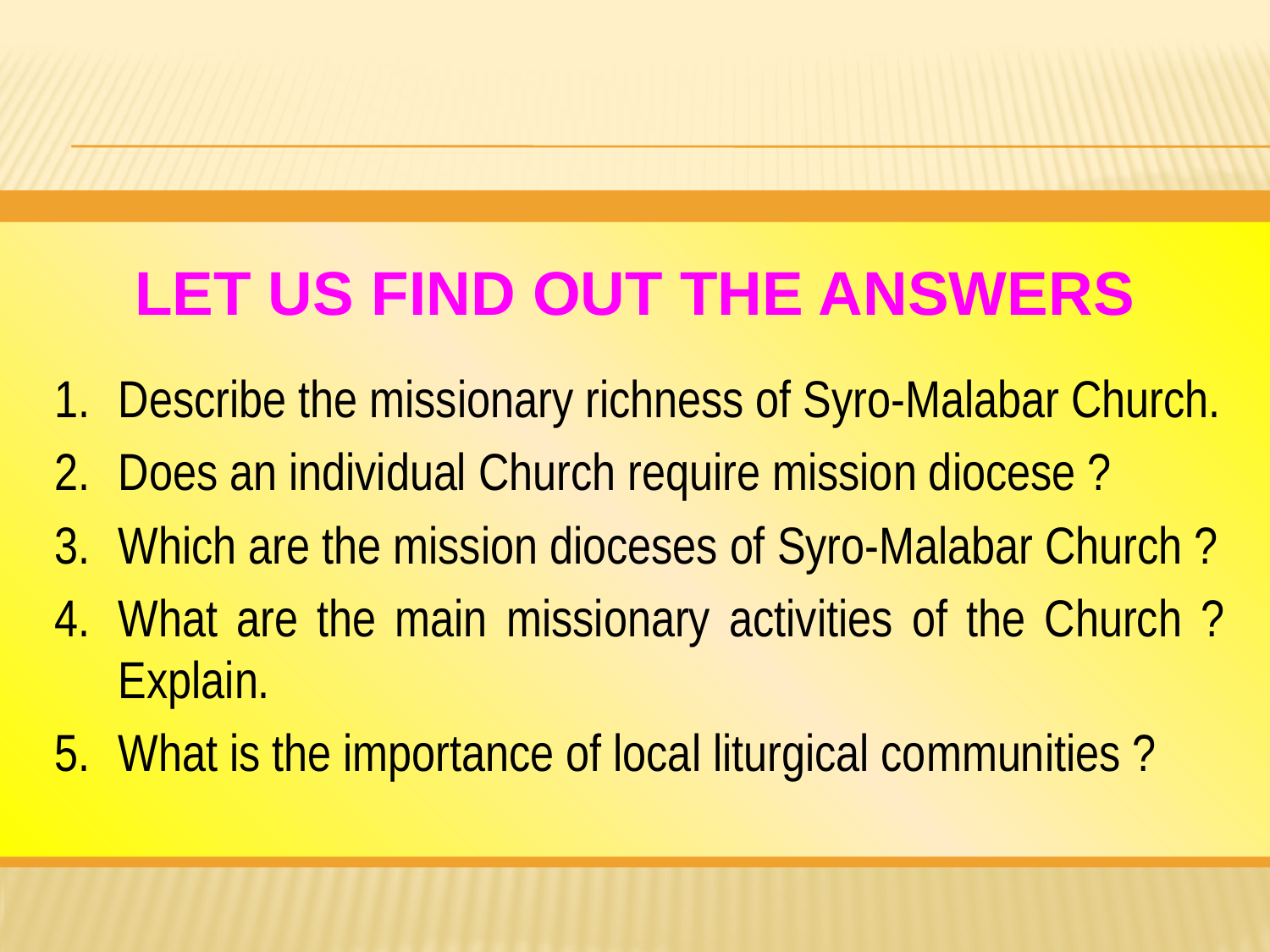

# Let us find out the answers
1.	Describe the missionary richness of Syro-Malabar Church.
2.	Does an individual Church require mission diocese ?
3.	Which are the mission dioceses of Syro-Malabar Church ?
4.	What are the main missionary activities of the Church ? Explain.
5.	What is the importance of local liturgical communities ?